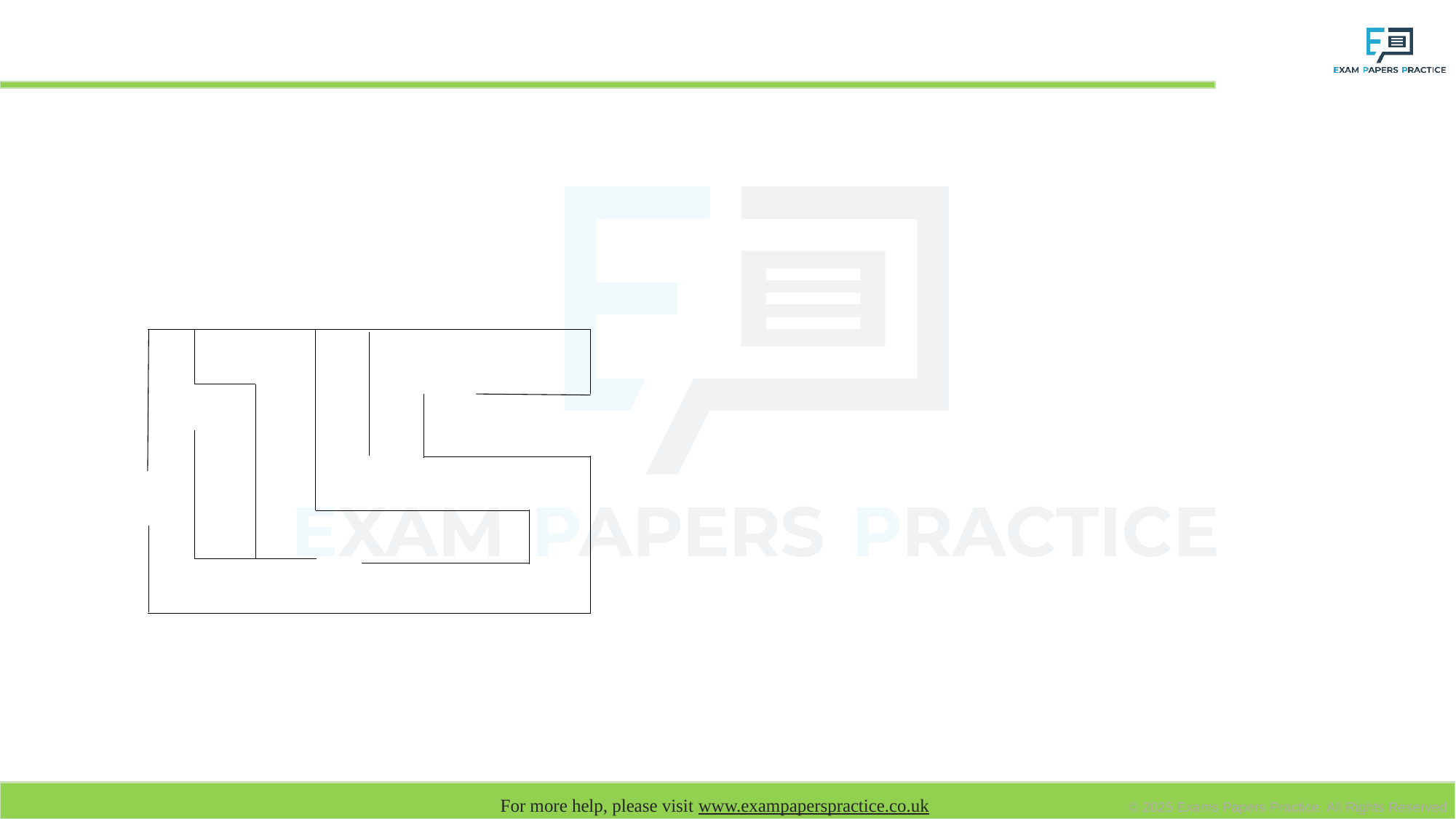

# Create a graph for the following maze